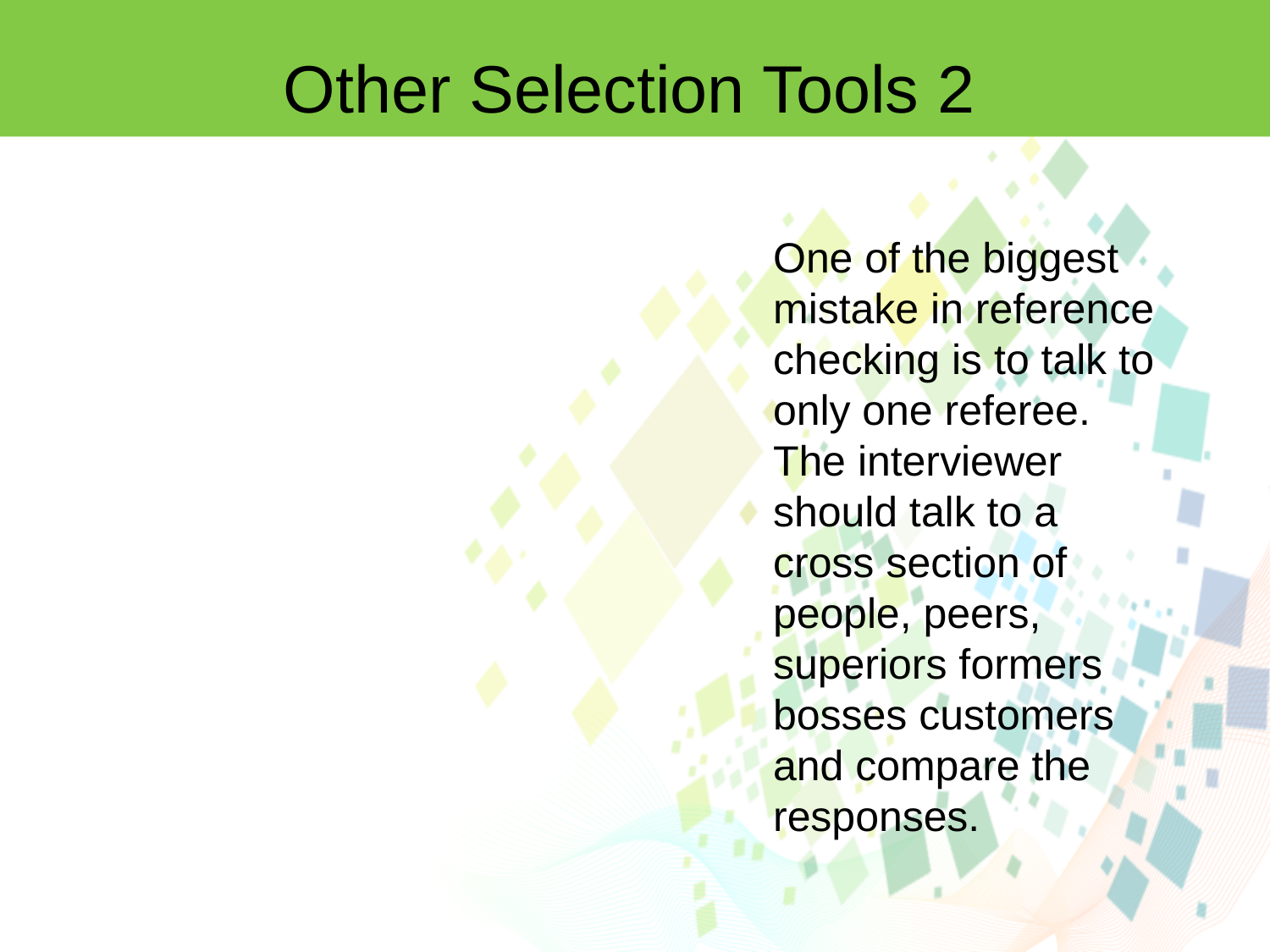

Other Selection Tools 2
One of the biggest mistake in reference checking is to talk to only one referee. The interviewer should talk to a cross section of people, peers, superiors formers bosses customers and compare the responses.